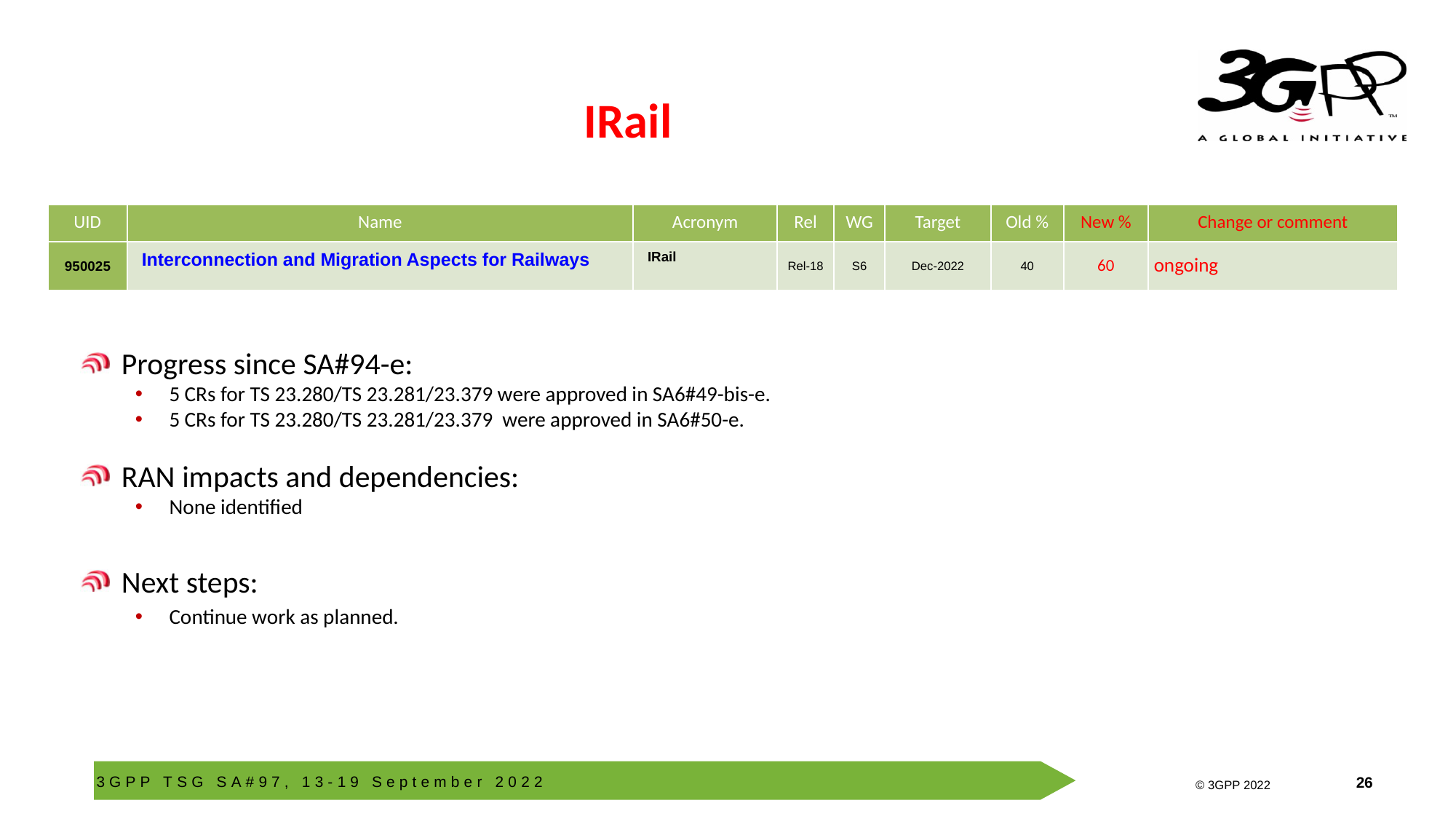

# IRail
| UID | Name | Acronym | Rel | WG | Target | Old % | New % | Change or comment |
| --- | --- | --- | --- | --- | --- | --- | --- | --- |
| 950025 | Interconnection and Migration Aspects for Railways | IRail | Rel-18 | S6 | Dec-2022 | 40 | 60 | ongoing |
Progress since SA#94-e:
5 CRs for TS 23.280/TS 23.281/23.379 were approved in SA6#49-bis-e.
5 CRs for TS 23.280/TS 23.281/23.379  were approved in SA6#50-e.

RAN impacts and dependencies:
None identified

Next steps:
Continue work as planned.